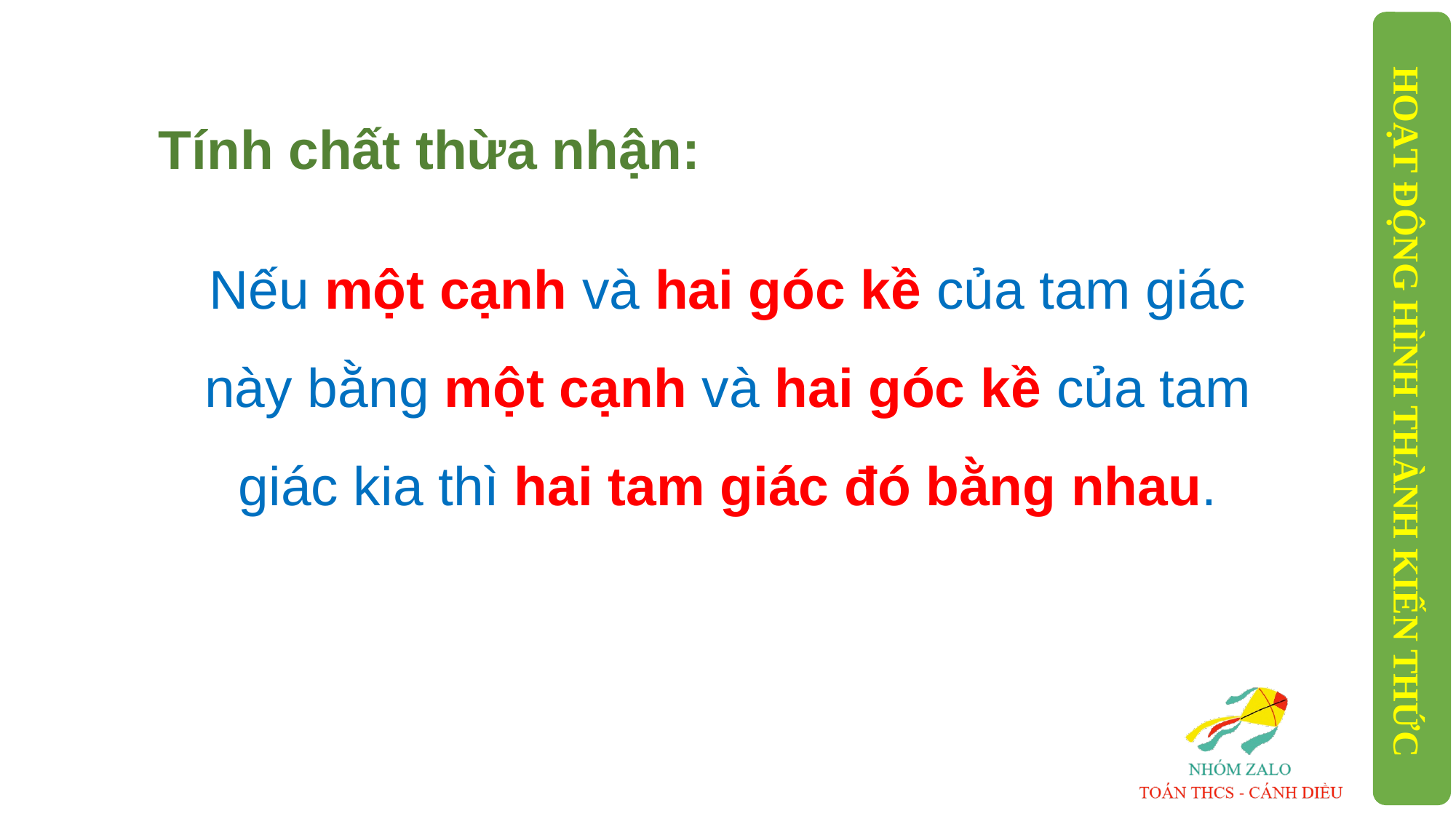

Tính chất thừa nhận:
Nếu một cạnh và hai góc kề của tam giác này bằng một cạnh và hai góc kề của tam giác kia thì hai tam giác đó bằng nhau.

HOẠT ĐỘNG HÌNH THÀNH KIẾN THỨC